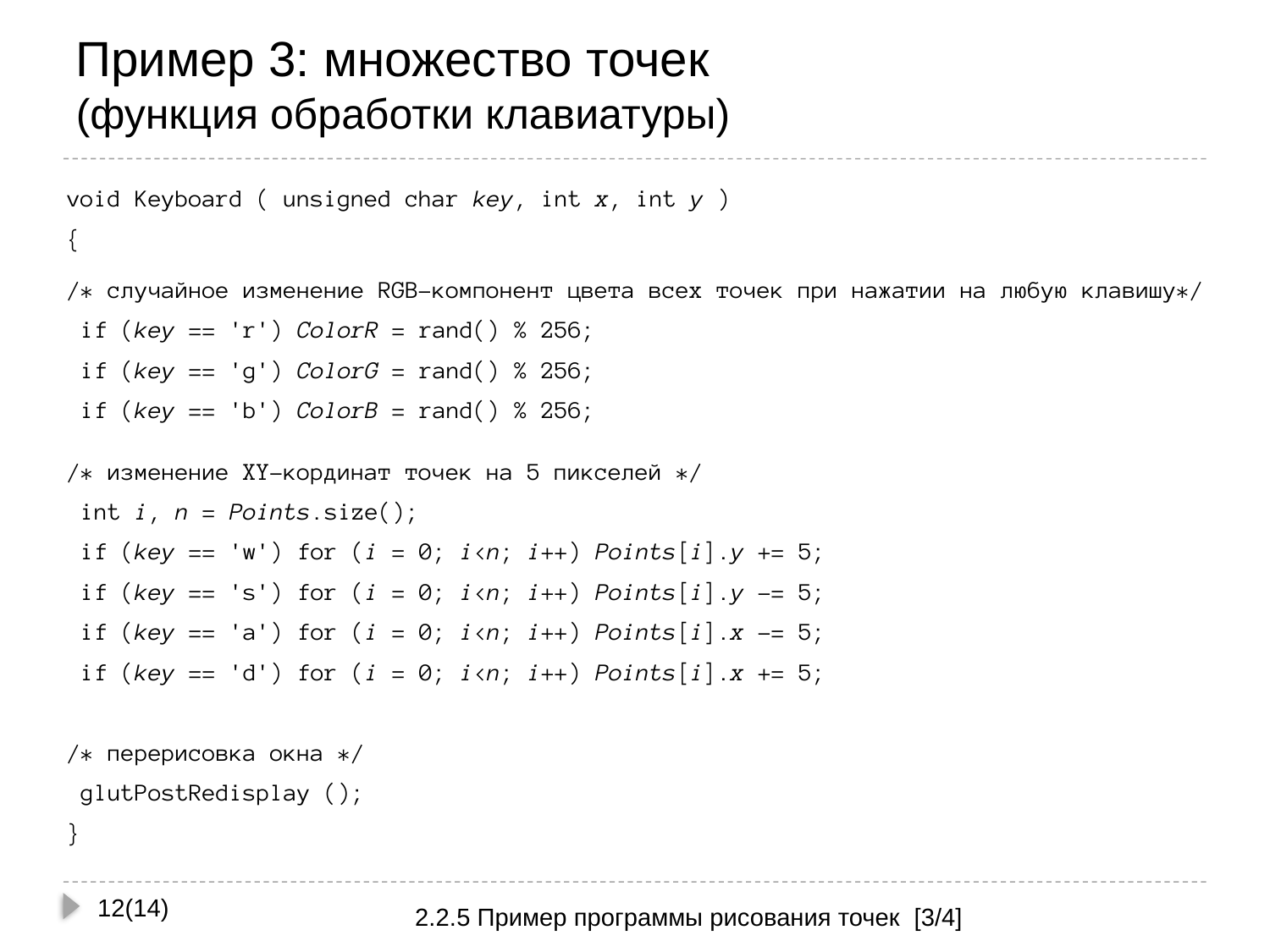

# Пример 3: множество точек (функция обработки клавиатуры)
void Keyboard ( unsigned char key, int x, int y )
{
/* случайное изменение RGB-компонент цвета всех точек при нажатии на любую клавишу*/
 if (key == 'r') ColorR = rand() % 256;
 if (key == 'g') ColorG = rand() % 256;
 if (key == 'b') ColorB = rand() % 256;
/* изменение XY-кординат точек на 5 пикселей */
 int i, n = Points.size();
 if (key == 'w') for (i = 0; i<n; i++) Points[i].y += 5;
 if (key == 's') for (i = 0; i<n; i++) Points[i].y -= 5;
 if (key == 'a') for (i = 0; i<n; i++) Points[i].x -= 5;
 if (key == 'd') for (i = 0; i<n; i++) Points[i].x += 5;

/* перерисовка окна */
 glutPostRedisplay ();
}
12(14)
2.2.5 Пример программы рисования точек  [3/4]